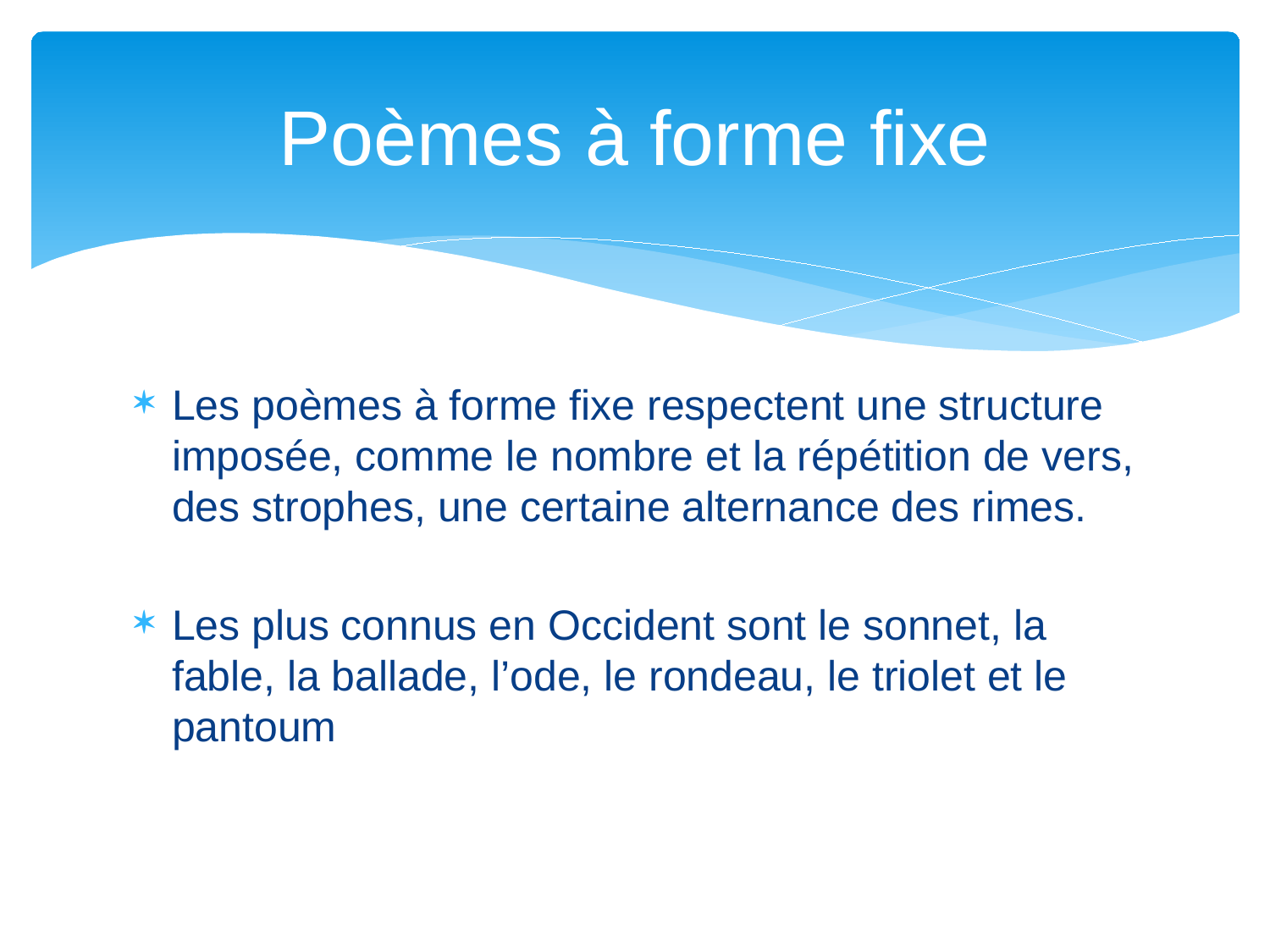

# Poèmes à forme fixe
Les poèmes à forme fixe respectent une structure imposée, comme le nombre et la répétition de vers, des strophes, une certaine alternance des rimes.

Les plus connus en Occident sont le sonnet, la fable, la ballade, l’ode, le rondeau, le triolet et le pantoum